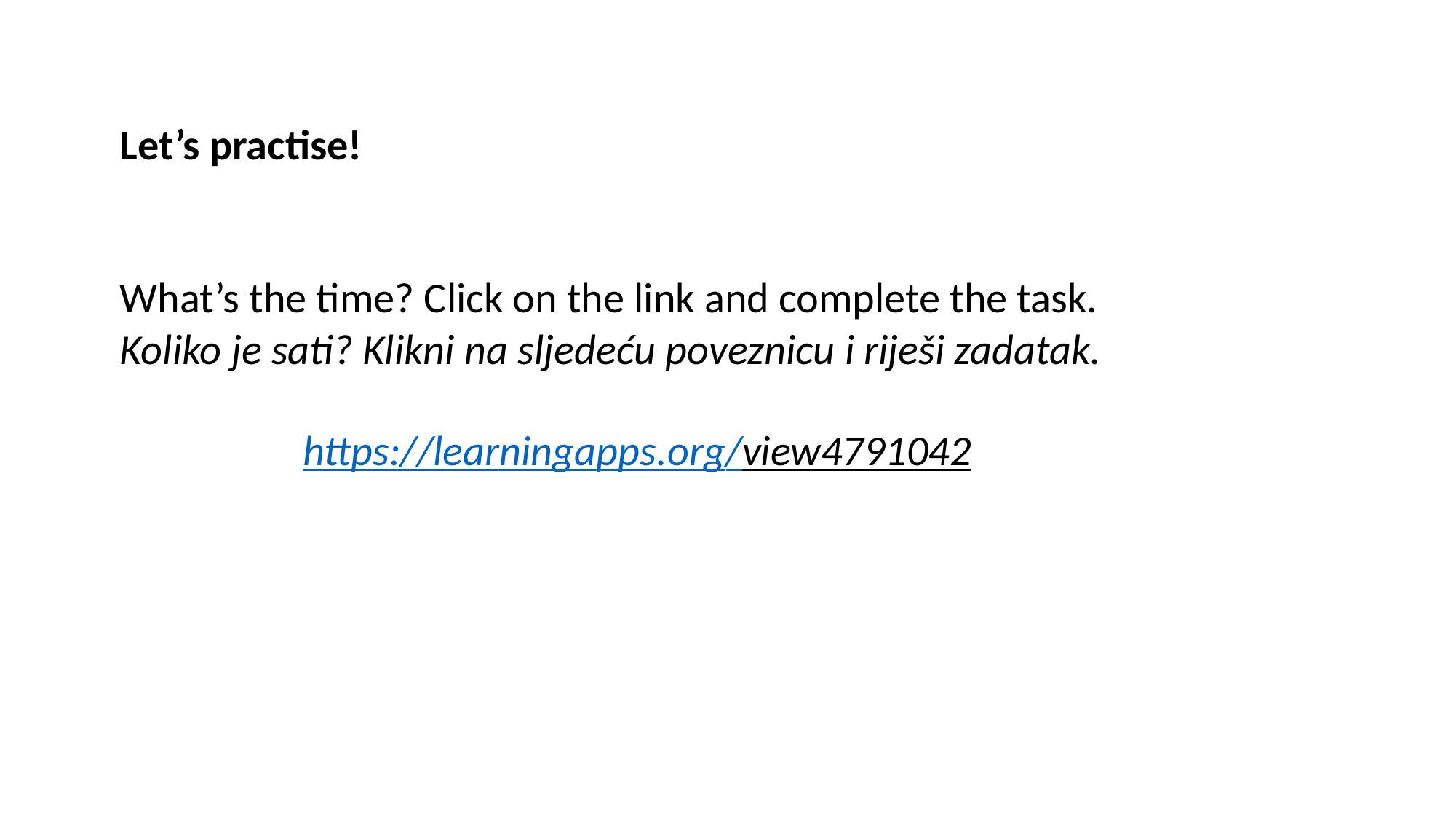

Let’s practise!

What’s the time? Click on the link and complete the task.
Koliko je sati? Klikni na sljedeću poveznicu i riješi zadatak.

                   https://learningapps.org/view4791042